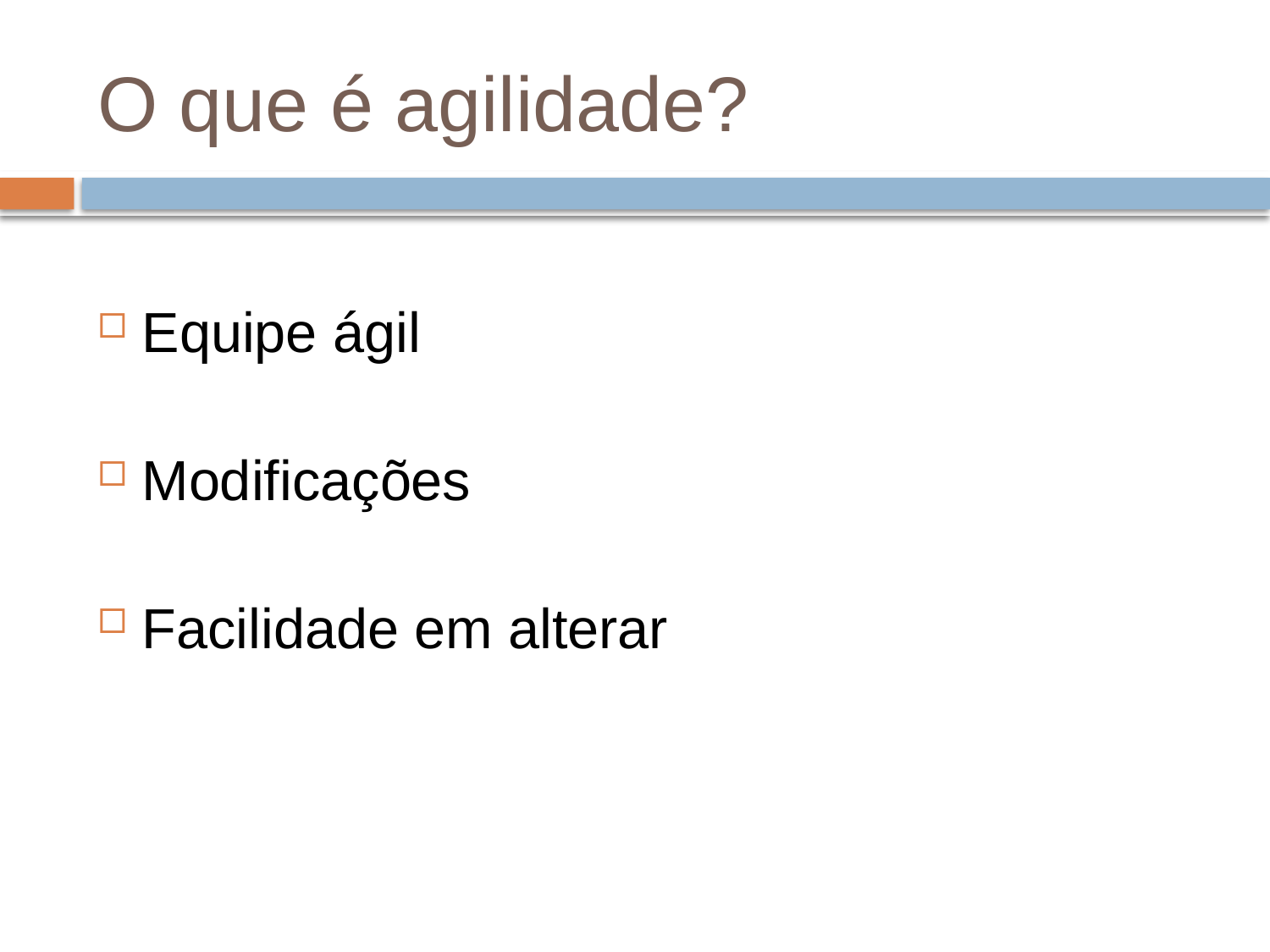

# O que é agilidade?
Equipe ágil
Modificações
Facilidade em alterar